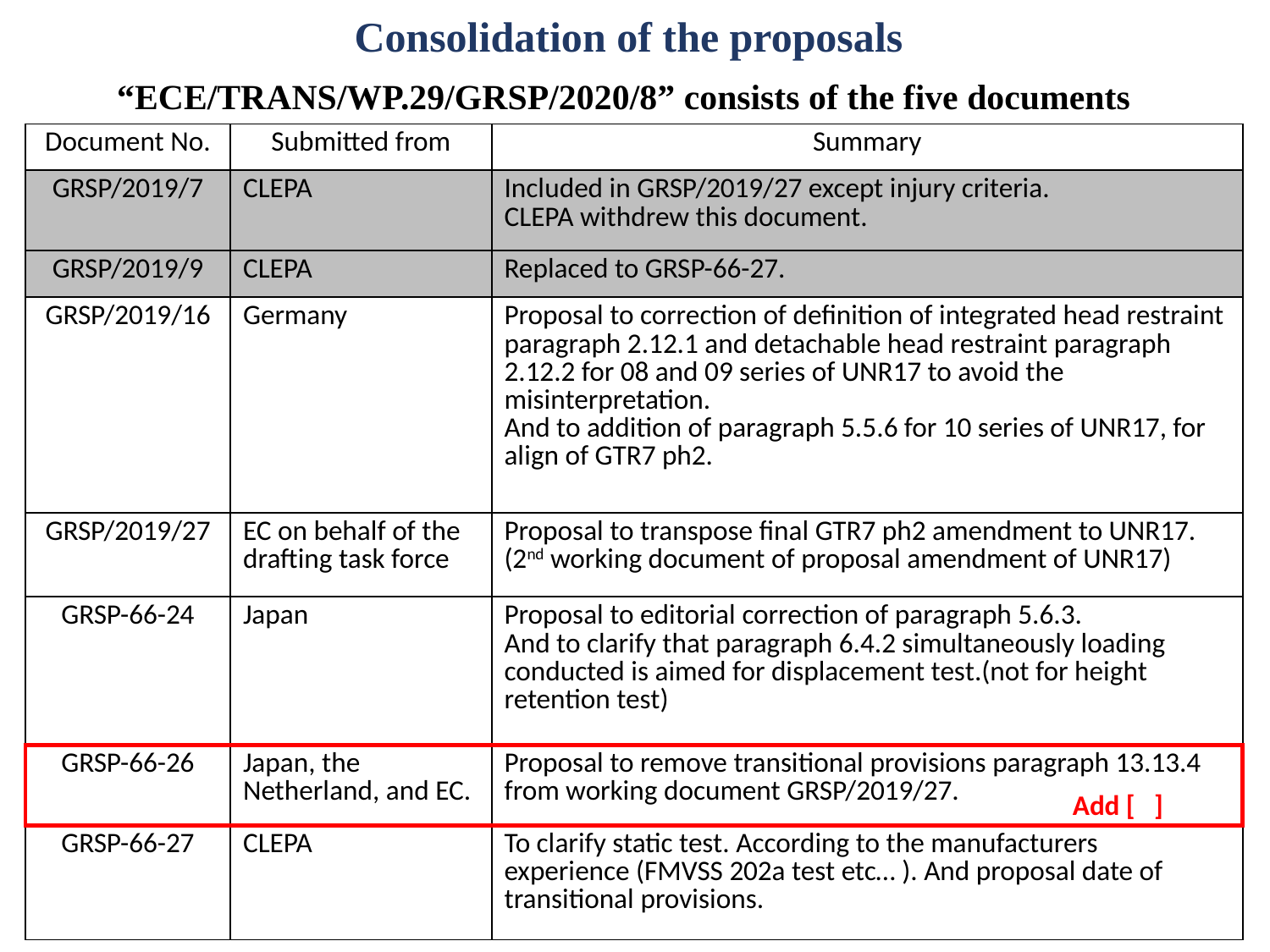

Consolidation of the proposals
“ECE/TRANS/WP.29/GRSP/2020/8” consists of the five documents
| Document No. | Submitted from | Summary |
| --- | --- | --- |
| GRSP/2019/7 | CLEPA | Included in GRSP/2019/27 except injury criteria. CLEPA withdrew this document. |
| GRSP/2019/9 | CLEPA | Replaced to GRSP-66-27. |
| GRSP/2019/16 | Germany | Proposal to correction of definition of integrated head restraint paragraph 2.12.1 and detachable head restraint paragraph 2.12.2 for 08 and 09 series of UNR17 to avoid the misinterpretation. And to addition of paragraph 5.5.6 for 10 series of UNR17, for align of GTR7 ph2. |
| GRSP/2019/27 | EC on behalf of the drafting task force | Proposal to transpose final GTR7 ph2 amendment to UNR17. (2nd working document of proposal amendment of UNR17) |
| GRSP-66-24 | Japan | Proposal to editorial correction of paragraph 5.6.3. And to clarify that paragraph 6.4.2 simultaneously loading conducted is aimed for displacement test.(not for height retention test) |
| GRSP-66-26 | Japan, the Netherland, and EC. | Proposal to remove transitional provisions paragraph 13.13.4 from working document GRSP/2019/27. |
| GRSP-66-27 | CLEPA | To clarify static test. According to the manufacturers experience (FMVSS 202a test etc… ). And proposal date of transitional provisions. |

Add [   ]